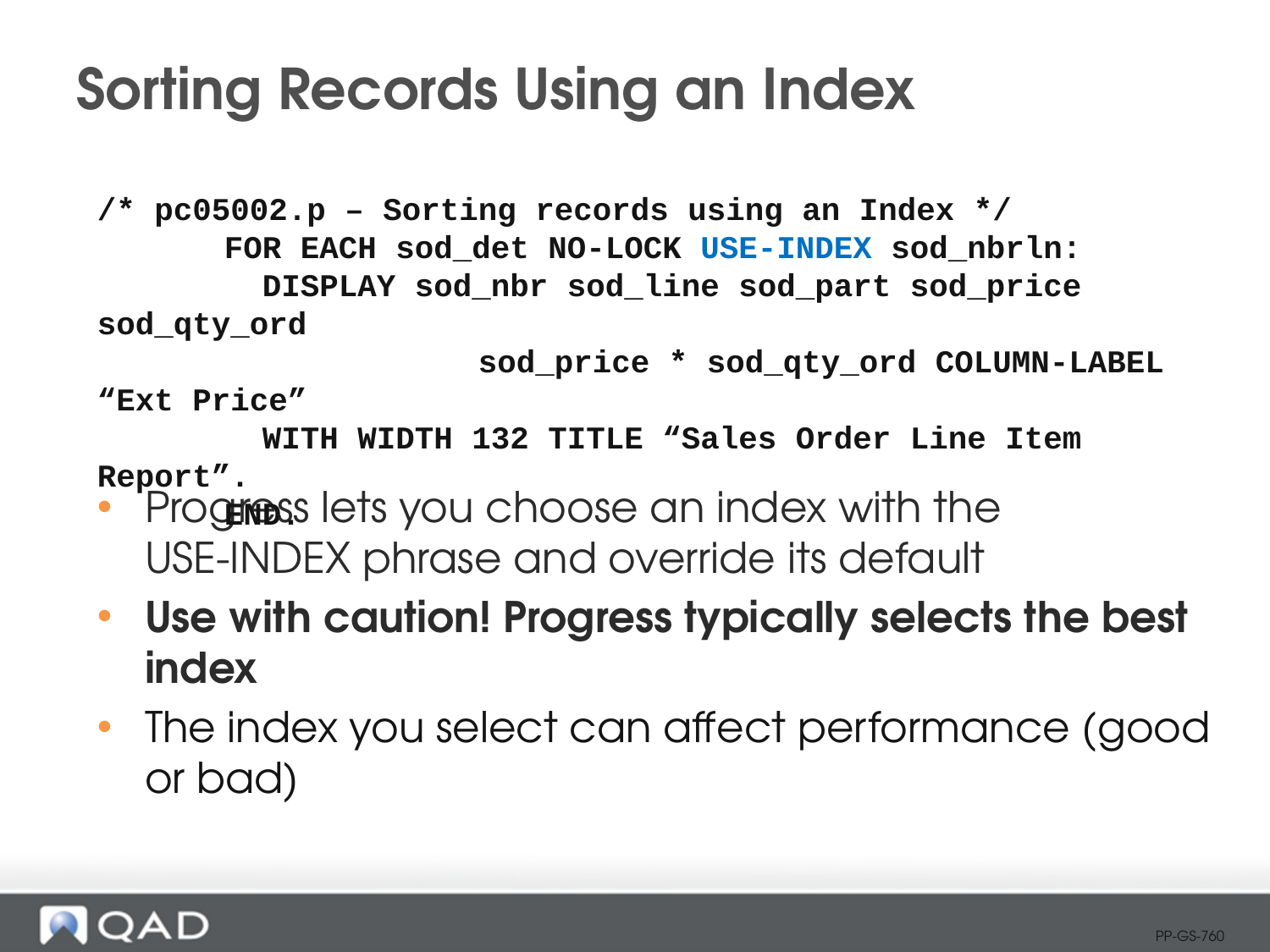

# Sorting Records Using an Index
/* pc05002.p – Sorting records using an Index */
	FOR EACH sod_det NO-LOCK USE-INDEX sod_nbrln:
	  DISPLAY sod_nbr sod_line sod_part sod_price sod_qty_ord
			sod_price * sod_qty_ord COLUMN-LABEL “Ext Price”
	  WITH WIDTH 132 TITLE “Sales Order Line Item Report”.
	END.

Progress lets you choose an index with the
USE-INDEX phrase and override its default
Use with caution! Progress typically selects the best index
The index you select can affect performance (good or bad)
PP-GS-760